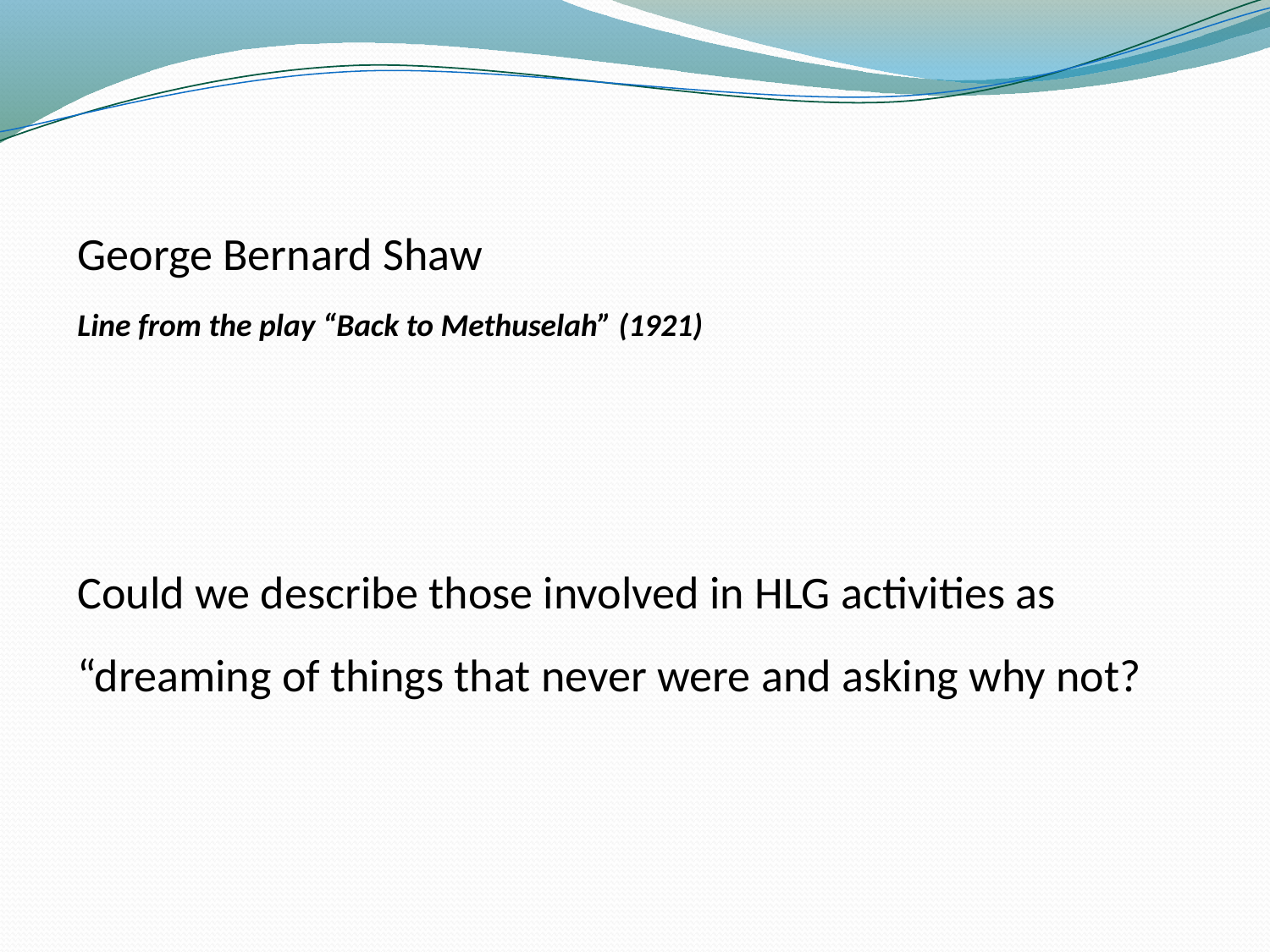

#

George Bernard Shaw
Line from the play “Back to Methuselah” (1921)

Could we describe those involved in HLG activities as “dreaming of things that never were and asking why not?